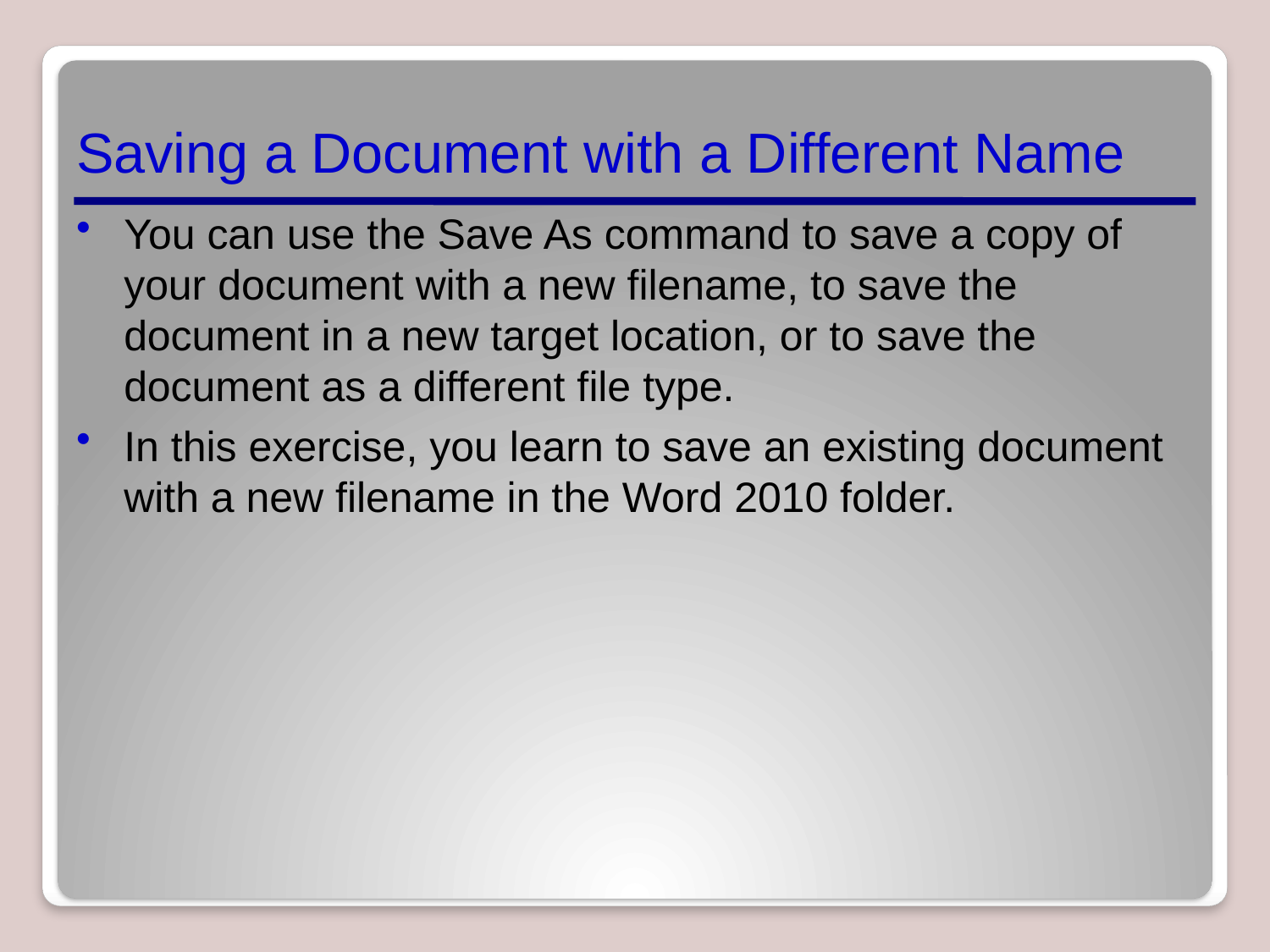

# Saving a Document with a Different Name
You can use the Save As command to save a copy of your document with a new filename, to save the document in a new target location, or to save the document as a different file type.
In this exercise, you learn to save an existing document with a new filename in the Word 2010 folder.